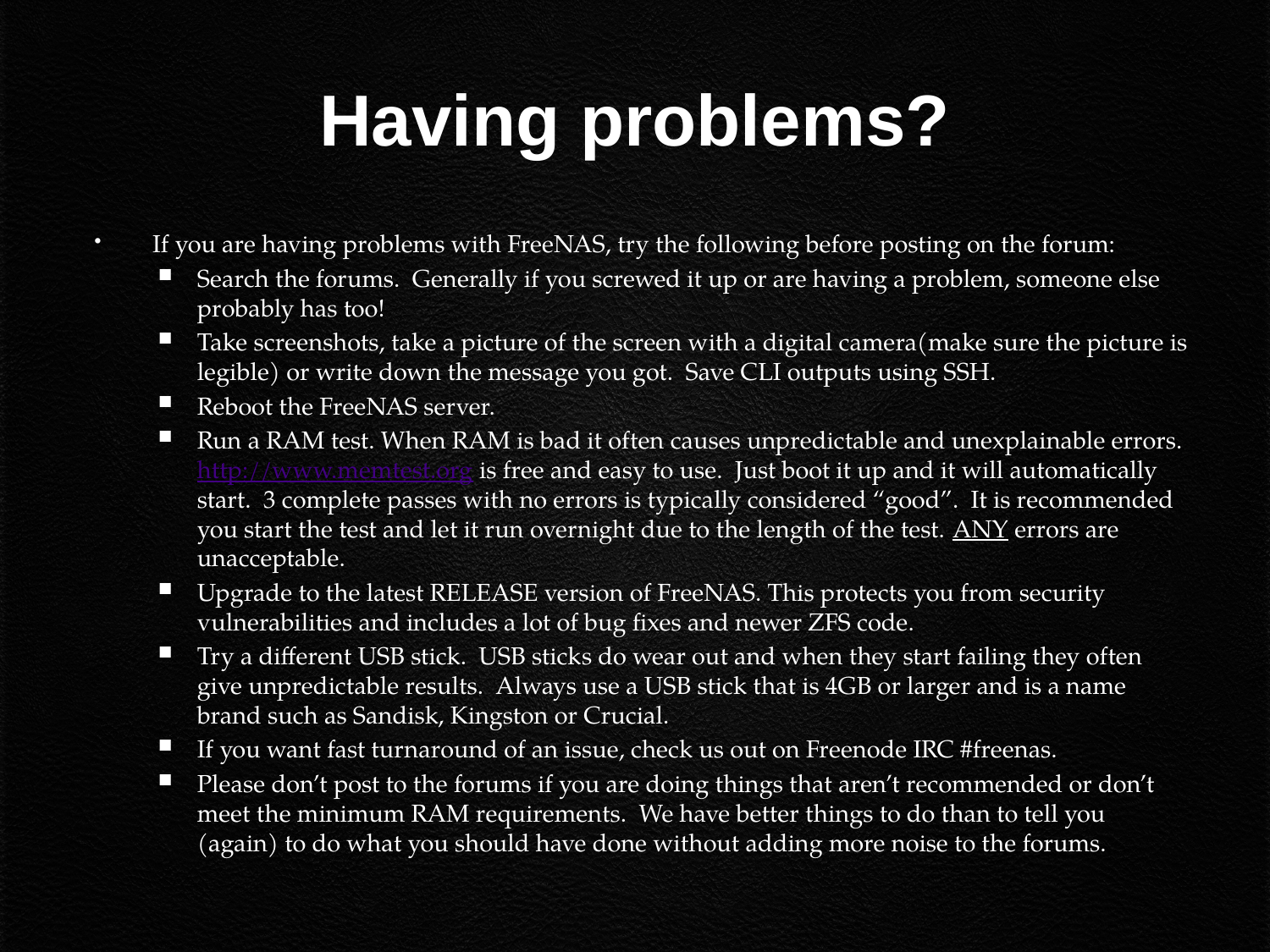

# Having problems?
If you are having problems with FreeNAS, try the following before posting on the forum:
Search the forums.  Generally if you screwed it up or are having a problem, someone else probably has too!
Take screenshots, take a picture of the screen with a digital camera(make sure the picture is legible) or write down the message you got.  Save CLI outputs using SSH.
Reboot the FreeNAS server.
Run a RAM test. When RAM is bad it often causes unpredictable and unexplainable errors.  http://www.memtest.org is free and easy to use.  Just boot it up and it will automatically start.  3 complete passes with no errors is typically considered “good”.  It is recommended you start the test and let it run overnight due to the length of the test. ANY errors are unacceptable.
Upgrade to the latest RELEASE version of FreeNAS. This protects you from security vulnerabilities and includes a lot of bug fixes and newer ZFS code.
Try a different USB stick.  USB sticks do wear out and when they start failing they often give unpredictable results.  Always use a USB stick that is 4GB or larger and is a name brand such as Sandisk, Kingston or Crucial.
If you want fast turnaround of an issue, check us out on Freenode IRC #freenas.
Please don’t post to the forums if you are doing things that aren’t recommended or don’t meet the minimum RAM requirements.  We have better things to do than to tell you (again) to do what you should have done without adding more noise to the forums.